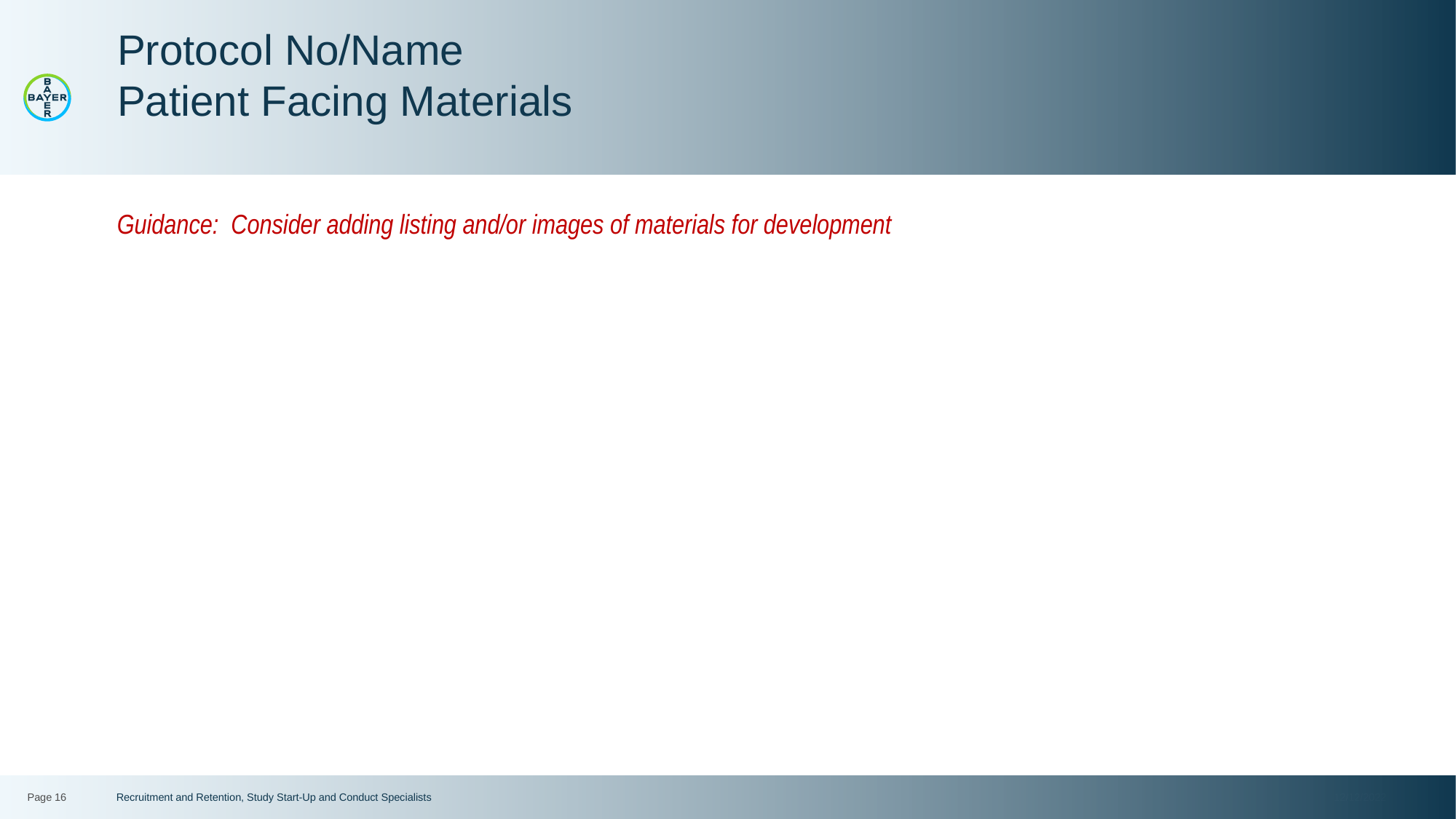

# Protocol No/Name Patient Facing Materials

Guidance:  Consider adding listing and/or images of materials for development
Page 16
Recruitment and Retention, Study Start-Up and Conduct Specialists
12/12/2022